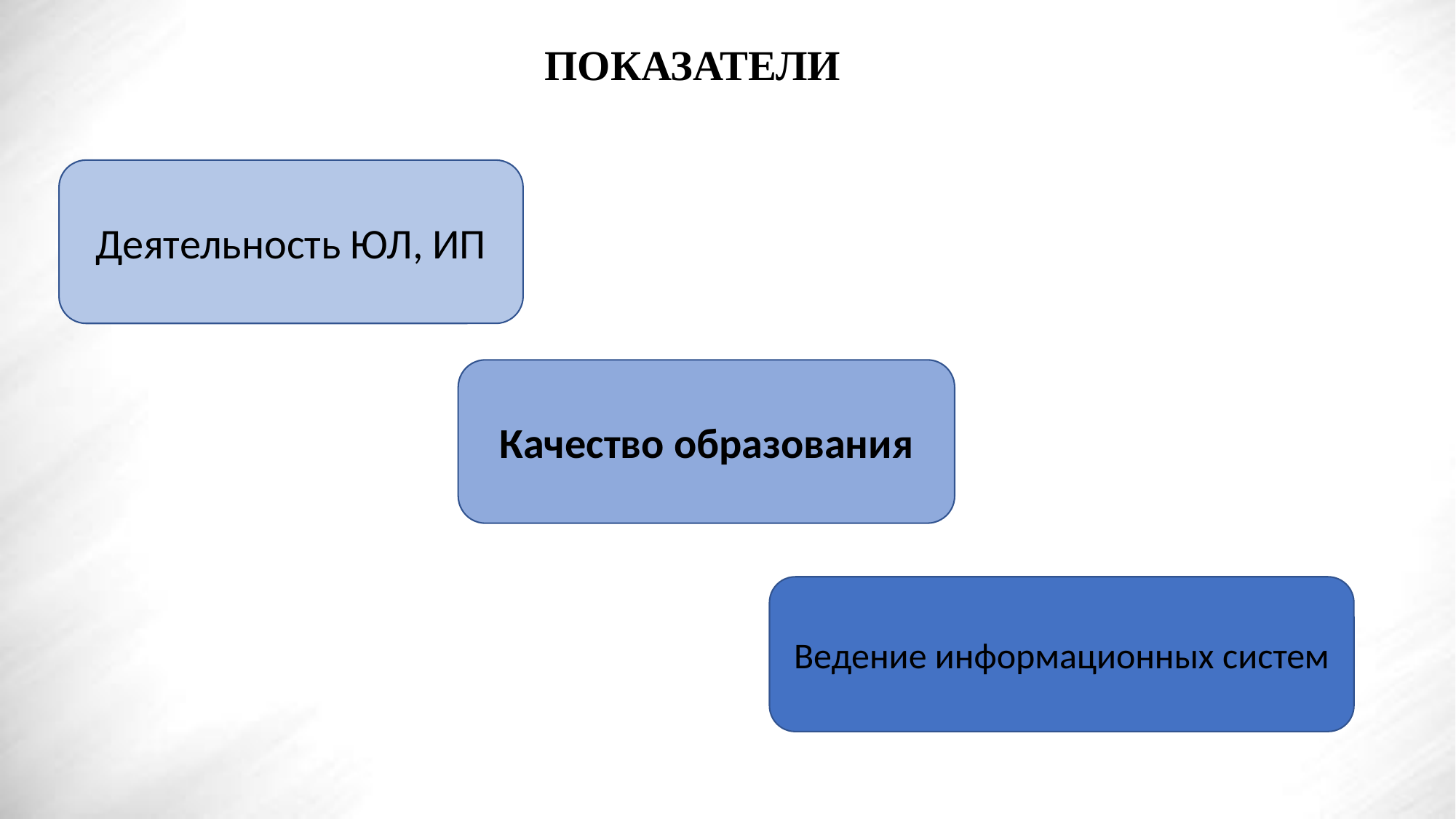

ПОКАЗАТЕЛИ
# Показатели

Деятельность ЮЛ, ИП
Качество образования
Ведение информационных систем